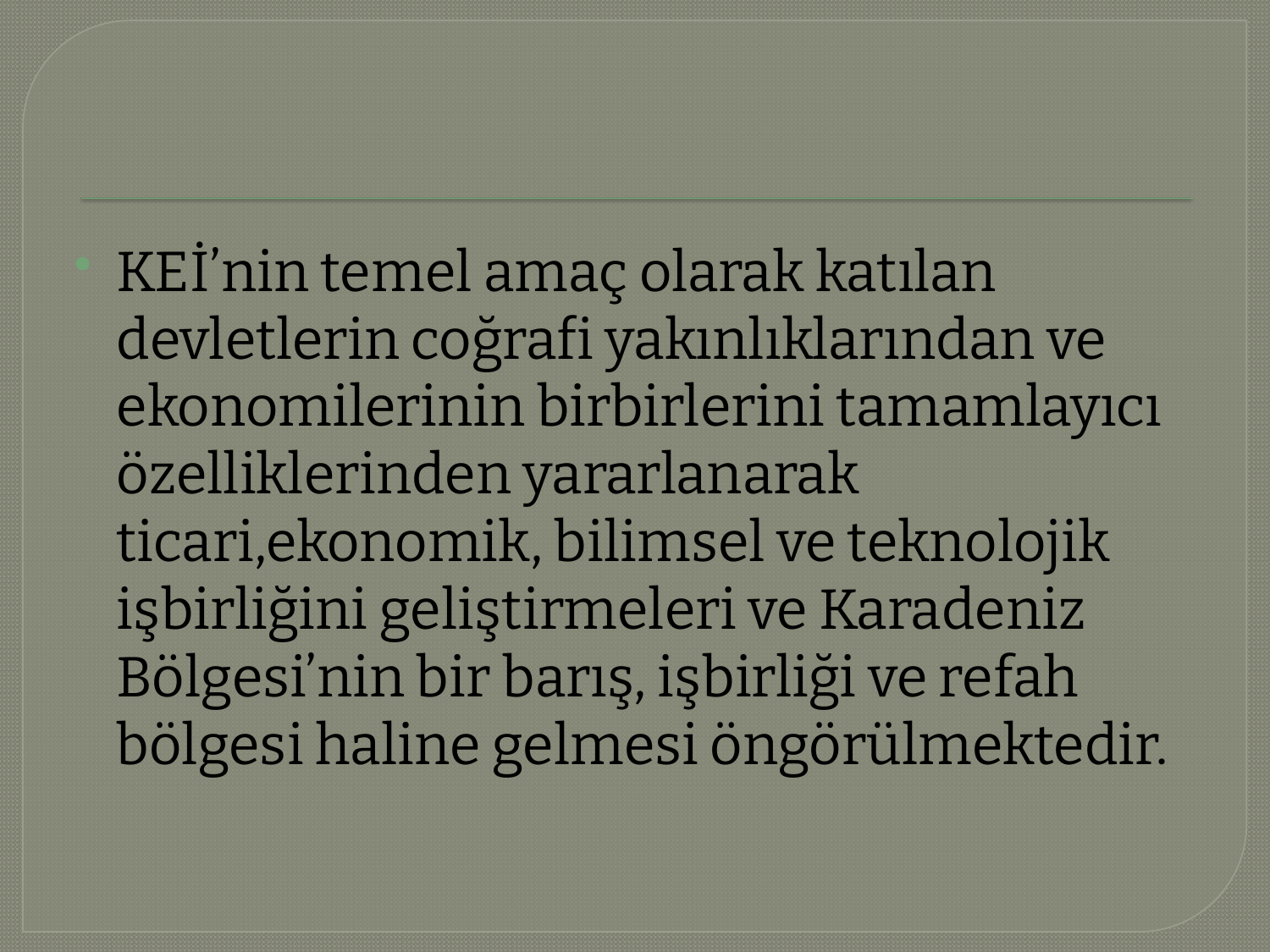

#
KEİ’nin temel amaç olarak katılan devletlerin coğrafi yakınlıklarından ve ekonomilerinin birbirlerini tamamlayıcı özelliklerinden yararlanarak ticari,ekonomik, bilimsel ve teknolojik işbirliğini geliştirmeleri ve Karadeniz Bölgesi’nin bir barış, işbirliği ve refah bölgesi haline gelmesi öngörülmektedir.